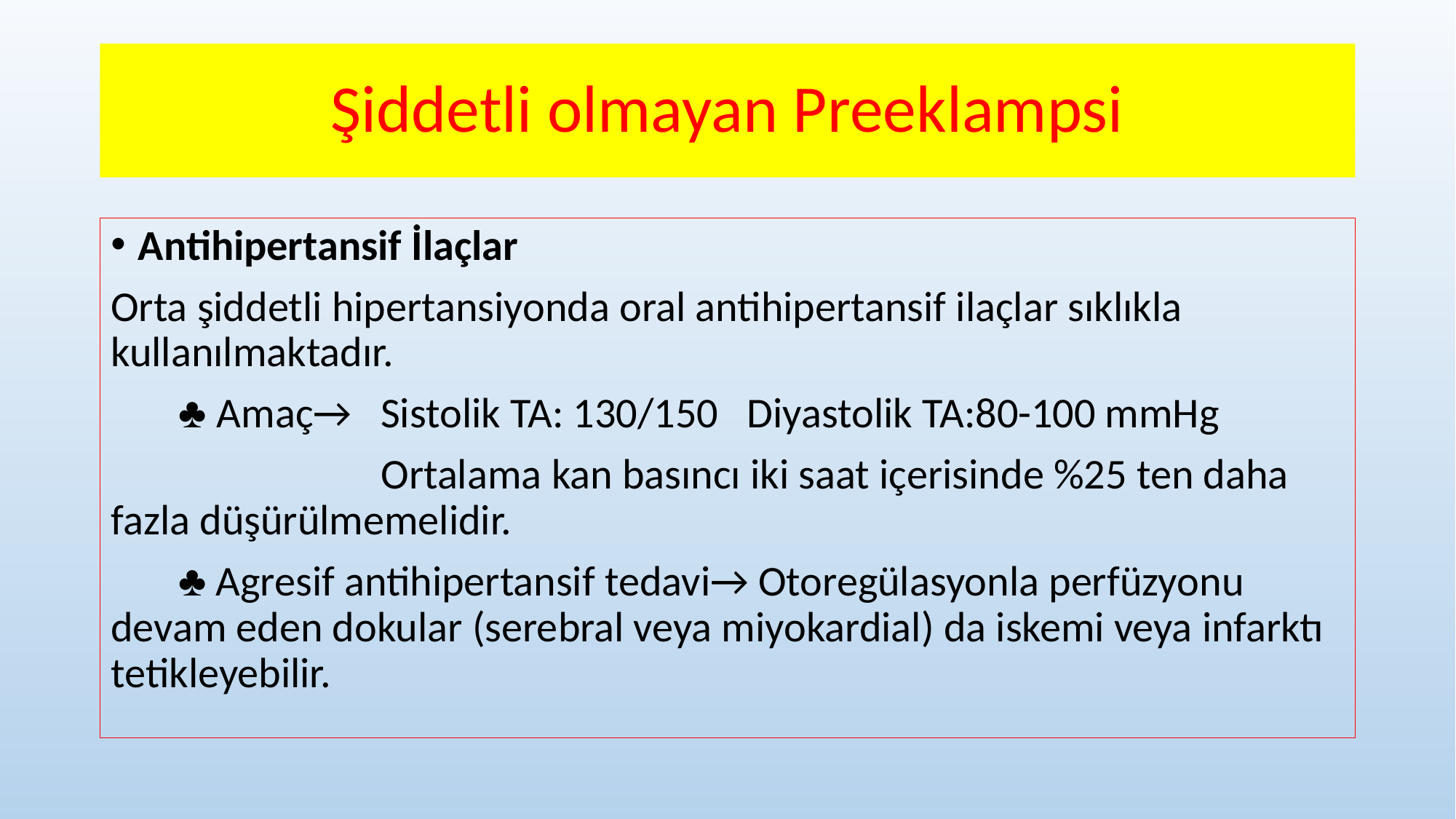

# Şiddetli olmayan Preeklampsi
Antihipertansif İlaçlar
Orta şiddetli hipertansiyonda oral antihipertansif ilaçlar sıklıkla kullanılmaktadır.
       ♣ Amaç→   Sistolik TA: 130/150   Diyastolik TA:80-100 mmHg
                            Ortalama kan basıncı iki saat içerisinde %25 ten daha fazla düşürülmemelidir.
       ♣ Agresif antihipertansif tedavi→ Otoregülasyonla perfüzyonu devam eden dokular (serebral veya miyokardial) da iskemi veya infarktı tetikleyebilir.